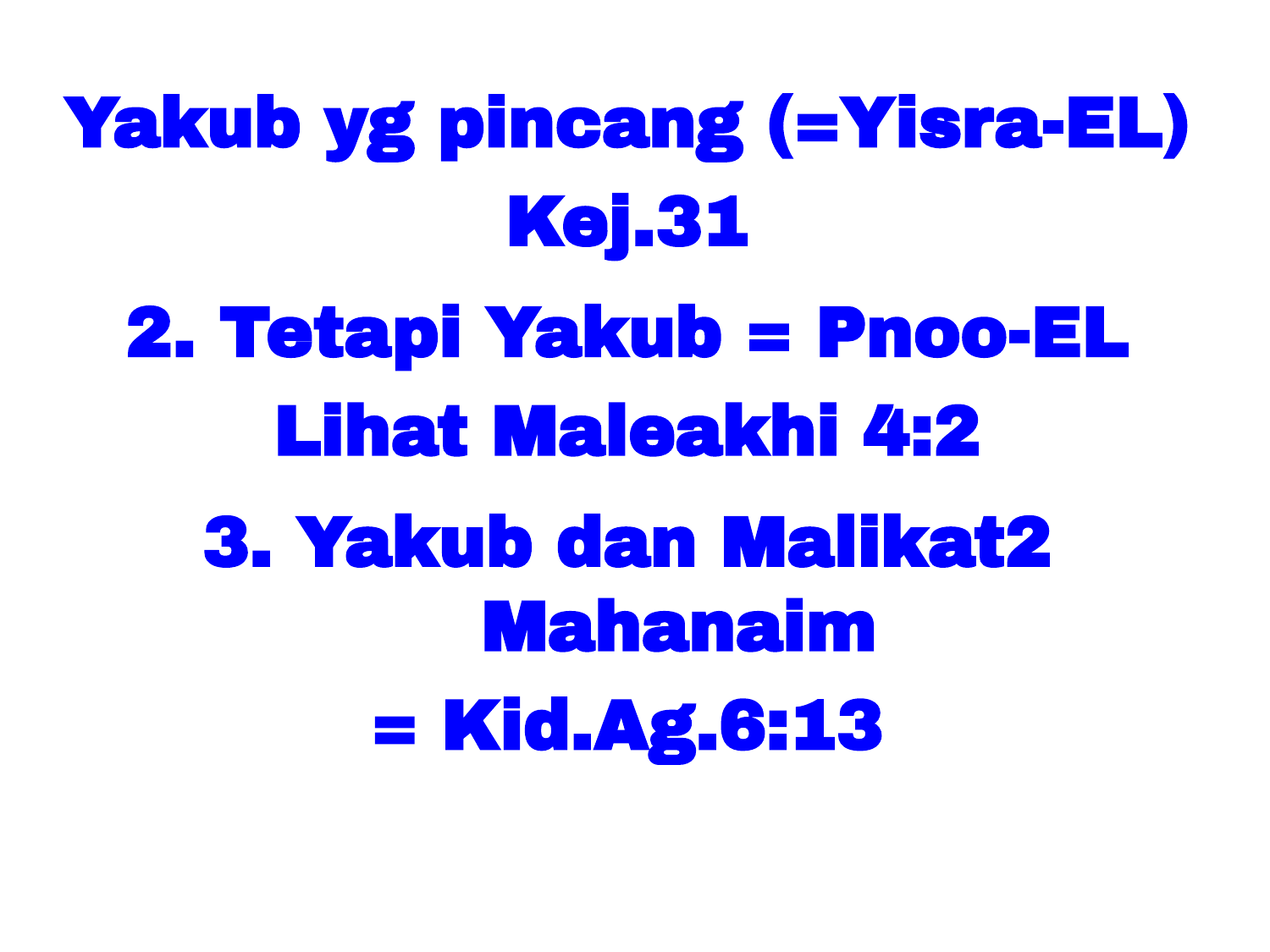

Yakub yg pincang (=Yisra-EL)
Kej.31

2. Tetapi Yakub = Pnoo-EL
Lihat Maleakhi 4:2

3. Yakub dan Malikat2 Mahanaim
= Kid.Ag.6:13